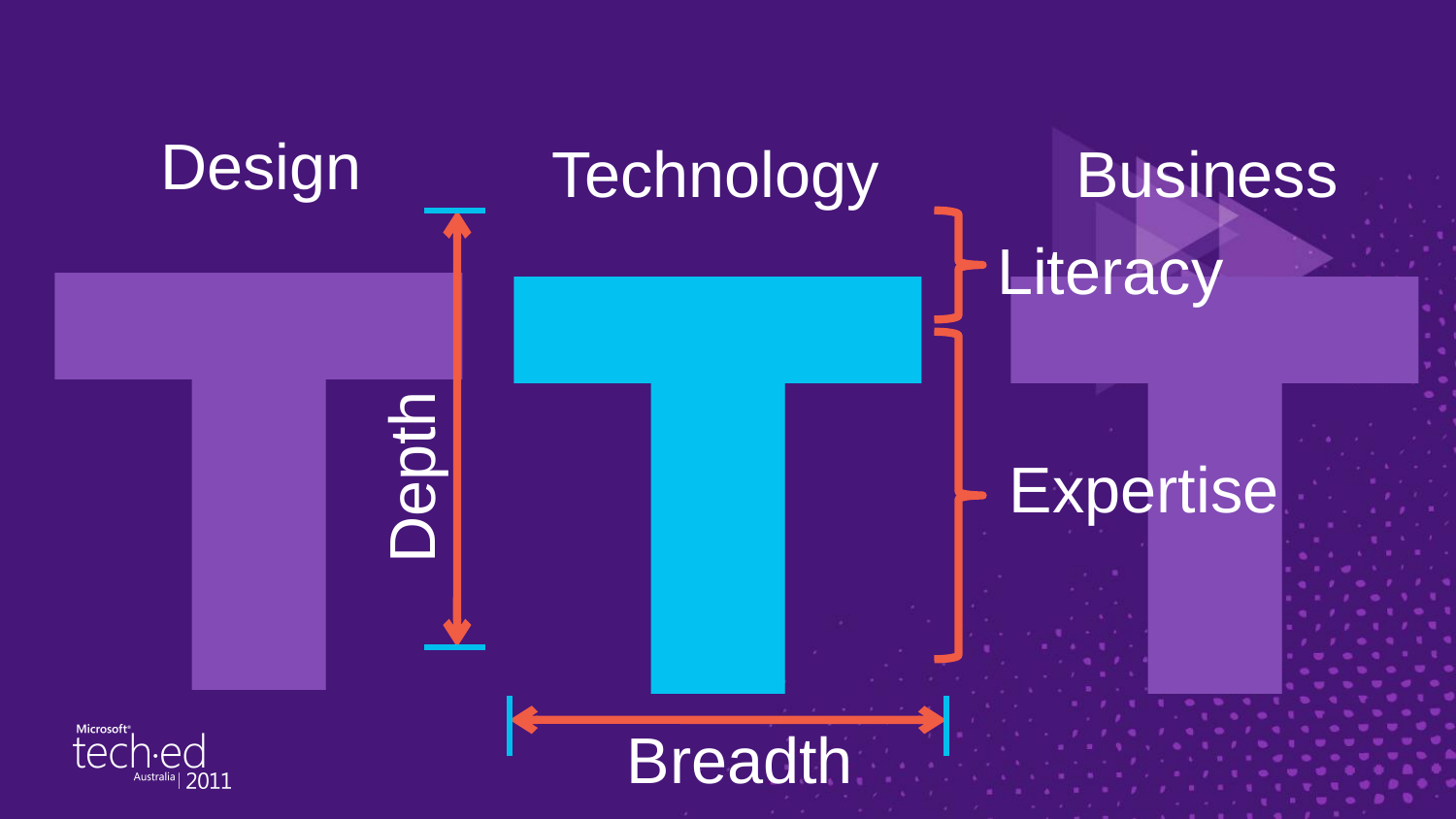

T
T
T
Design
Technology
Business
Depth

Literacy

Expertise
Breadth